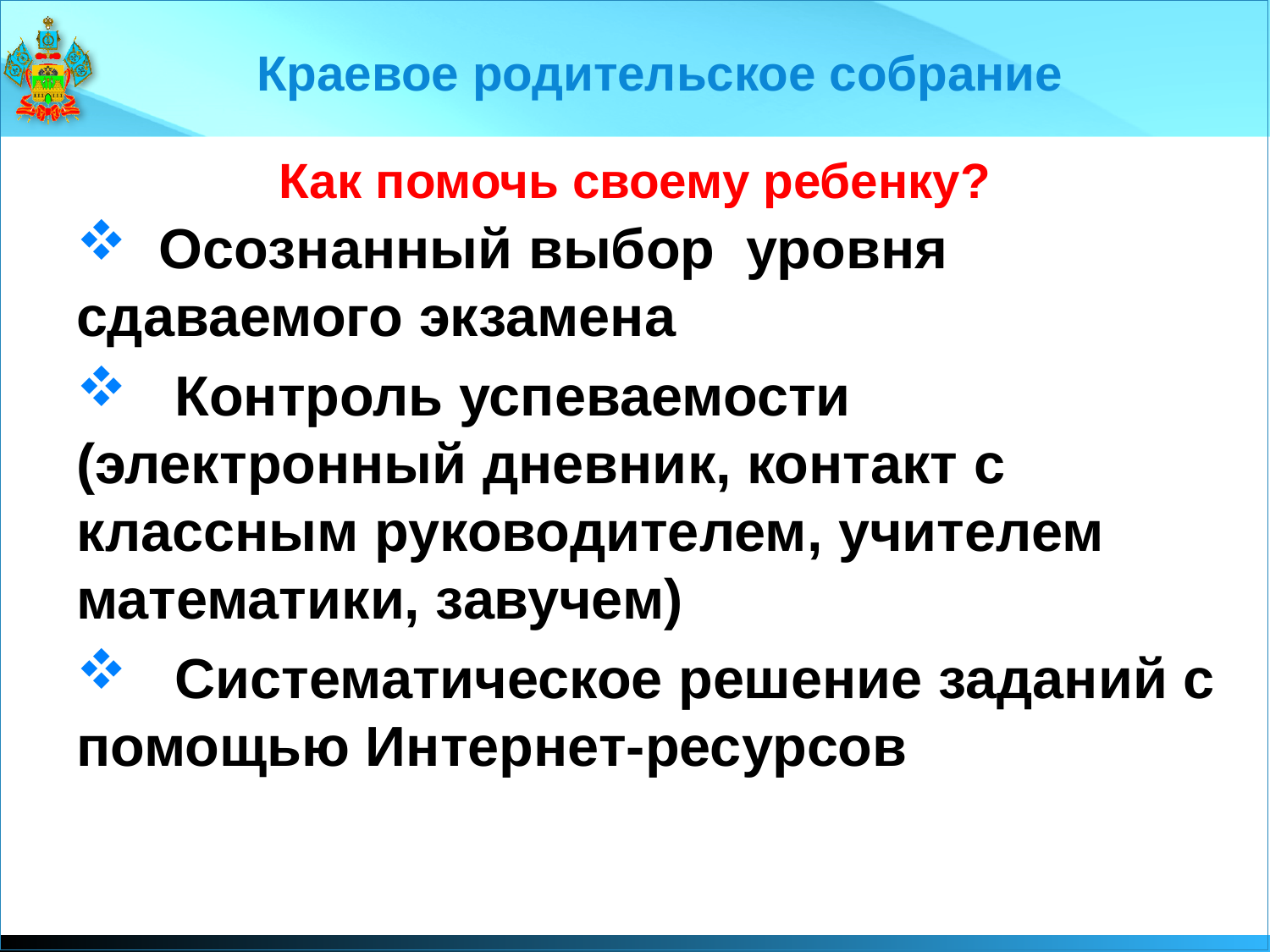

Краевое родительское собрание
# Как помочь своему ребенку?
  Осознанный выбор  уровня сдаваемого экзамена
   Контроль успеваемости (электронный дневник, контакт с классным руководителем, учителем математики, завучем)
   Систематическое решение заданий с помощью Интернет-ресурсов